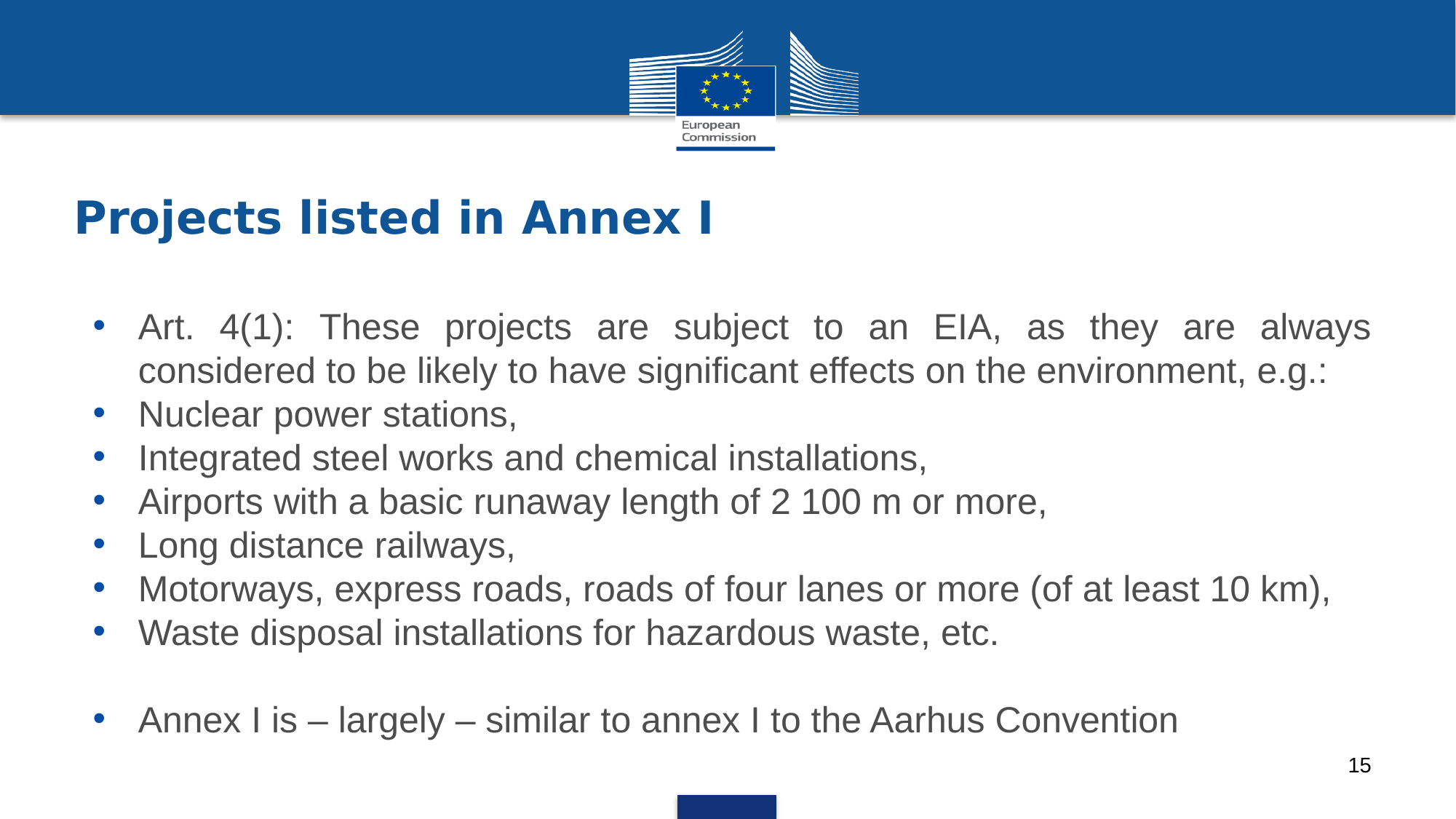

# Projects listed in Annex I
Art. 4(1): These projects are subject to an EIA, as they are always considered to be likely to have significant effects on the environment, e.g.:
Nuclear power stations,
Integrated steel works and chemical installations,
Airports with a basic runaway length of 2 100 m or more,
Long distance railways,
Motorways, express roads, roads of four lanes or more (of at least 10 km),
Waste disposal installations for hazardous waste, etc.

Annex I is – largely – similar to annex I to the Aarhus Convention

15